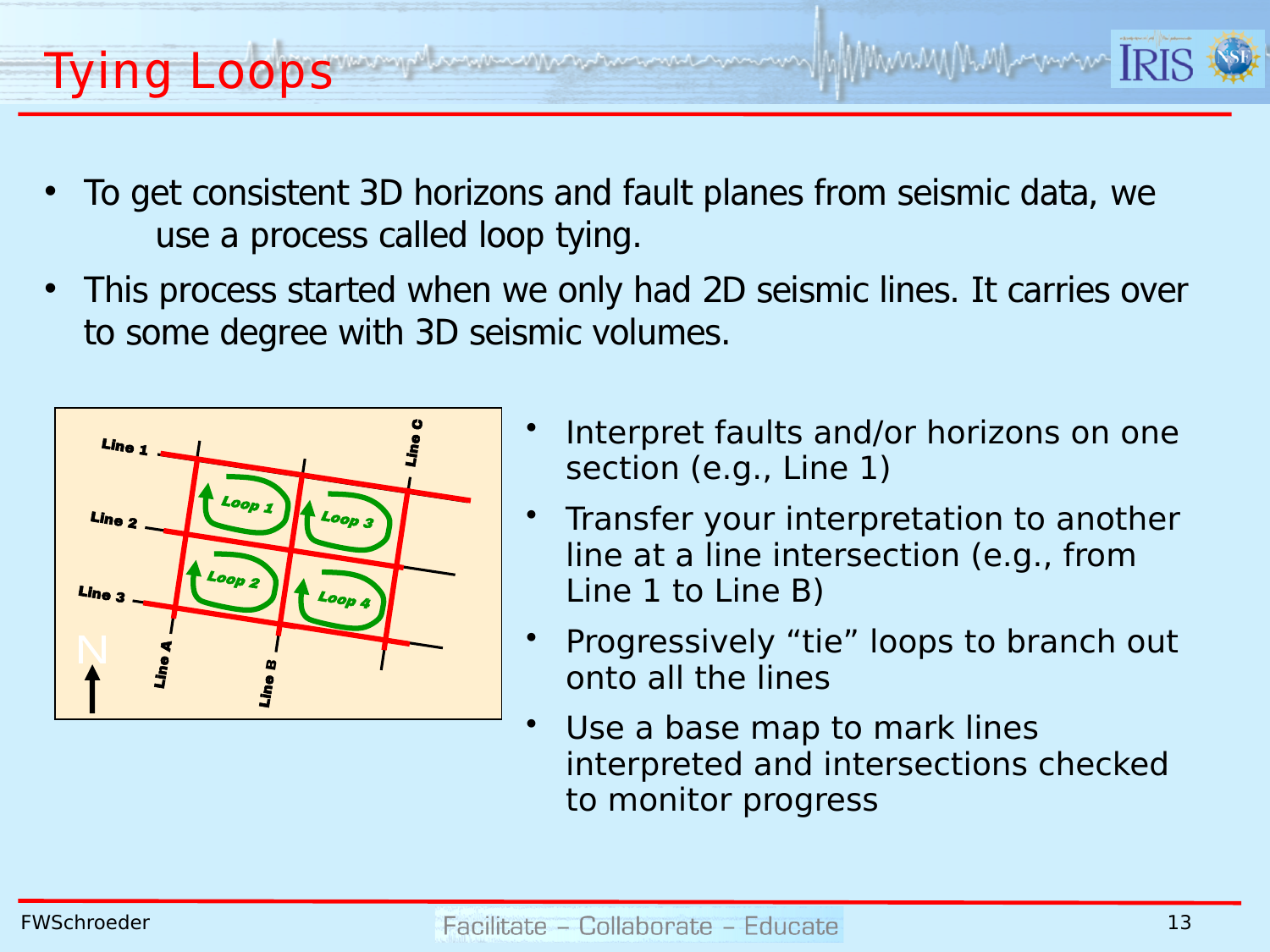

# Tying Loops
To get consistent 3D horizons and fault planes from seismic data, we 	use a process called loop tying.

This process started when we only had 2D seismic lines. It carries over to some degree with 3D seismic volumes.

Interpret faults and/or horizons on one 	section (e.g., Line 1)
Transfer your interpretation to another 	line at a line intersection (e.g., from 	Line 1 to Line B)
Progressively “tie” loops to branch out 	onto all the lines
Use a base map to mark lines 	interpreted and intersections checked 	to monitor progress
Line C
Line 1

Loop 1

Loop 3
Line 2

Loop 2

Loop 4
Line 3

N
Line A

Line B